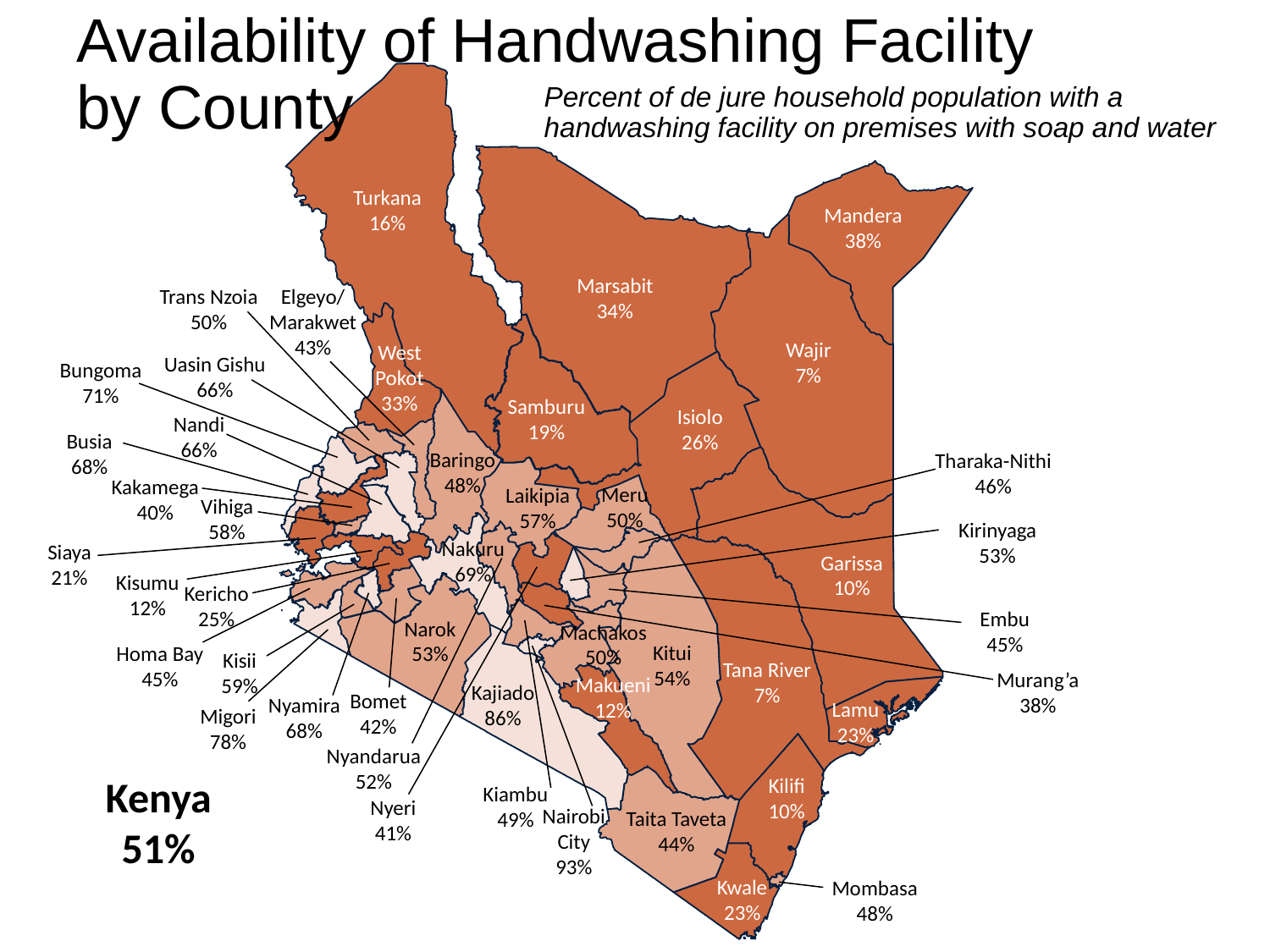

# Availability of Handwashing Facility by County

Percent of de jure household population with a handwashing facility on premises with soap and water

Turkana
16%
Mandera
38%

Marsabit
34%
Elgeyo/ Marakwet
43%
Trans Nzoia
50%

Wajir
7%
West Pokot
33%
Uasin Gishu
66%
Bungoma
71%

Samburu
19%

Isiolo
26%
Nandi
66%

Busia
68%

Baringo
48%
Tharaka-Nithi
46%

Kakamega
40%

Meru
50%
Laikipia
57%

Vihiga
58%

Kirinyaga
53%

Nakuru
69%

Siaya
21%

Garissa
10%

Kisumu
12%

Kericho
25%

Embu
45%

Narok
53%
Machakos
50%

Kitui
54%
Homa Bay
45%

Kisii
59%
Tana River
7%
Murang’a
38%

Makueni
12%
Kajiado
86%

Bomet
42%
Nyamira
68%
Lamu
23%
Migori
78%

Nyandarua
52%
Kenya
51%

Kilifi
10%
Kiambu
49%
Nyeri
41%

Nairobi City
93%
Taita Taveta
44%

Kwale
23%
Mombasa
48%